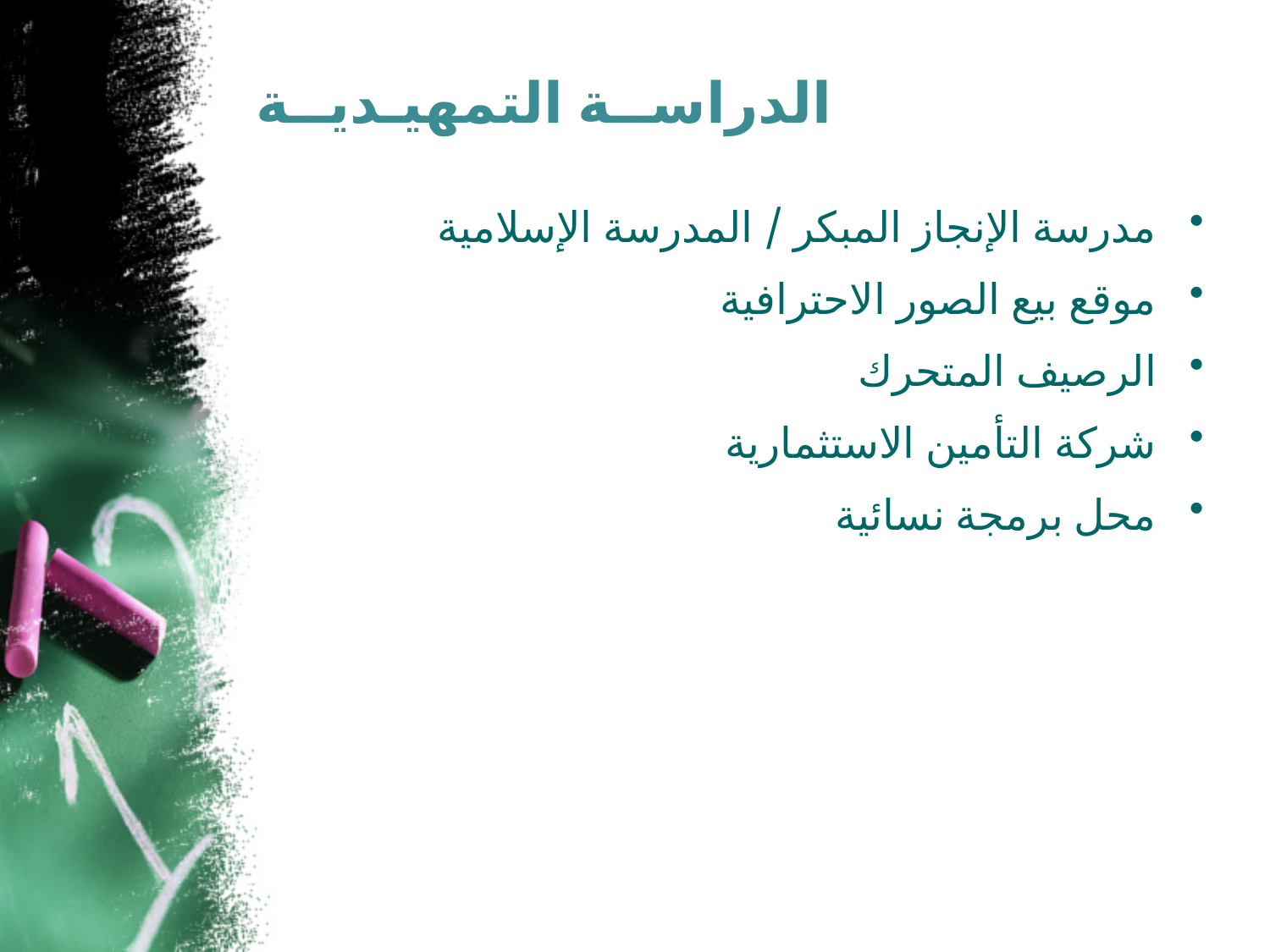

# الدراســة التمهيـديــة
مدرسة الإنجاز المبكر / المدرسة الإسلامية
موقع بيع الصور الاحترافية
الرصيف المتحرك
شركة التأمين الاستثمارية
محل برمجة نسائية